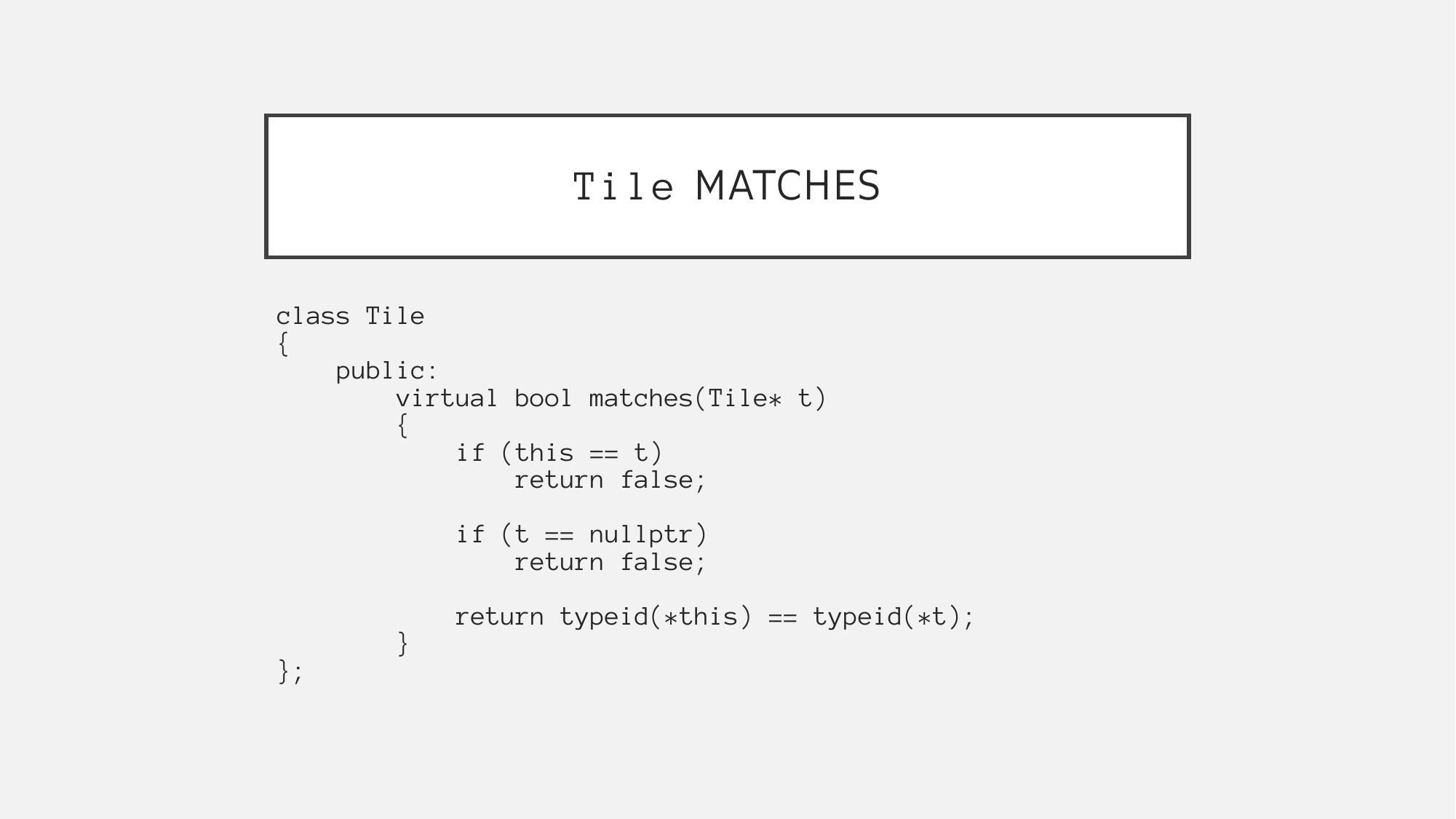

# Tile matches
class Tile
{
    public:
        virtual bool matches(Tile* t)
        {
            if (this == t)
                return false;

            if (t == nullptr)
                return false;

            return typeid(*this) == typeid(*t);
        }
};